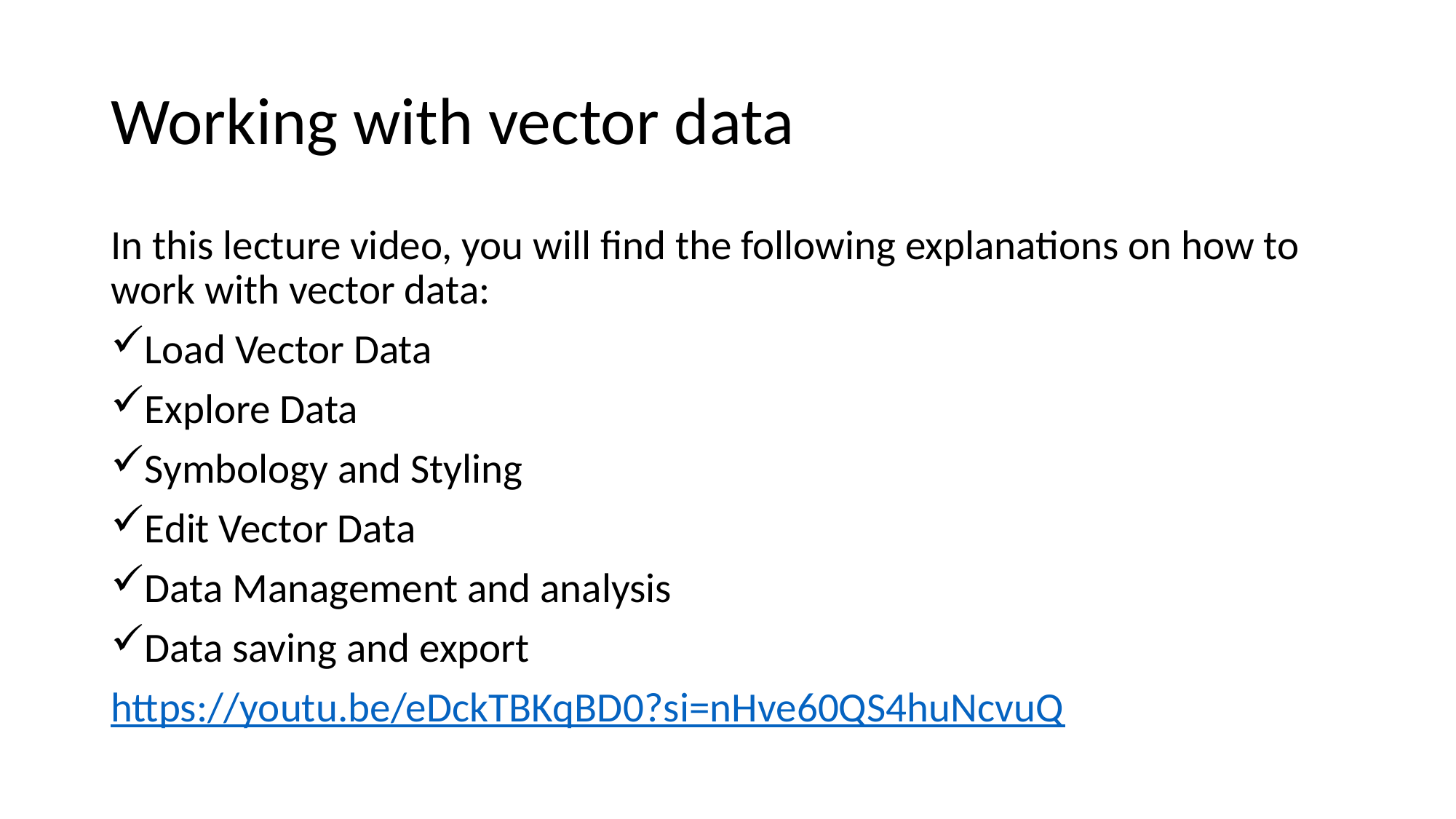

# Working with vector data
In this lecture video, you will find the following explanations on how to work with vector data:
Load Vector Data
Explore Data
Symbology and Styling
Edit Vector Data
Data Management and analysis
Data saving and export
https://youtu.be/eDckTBKqBD0?si=nHve60QS4huNcvuQ